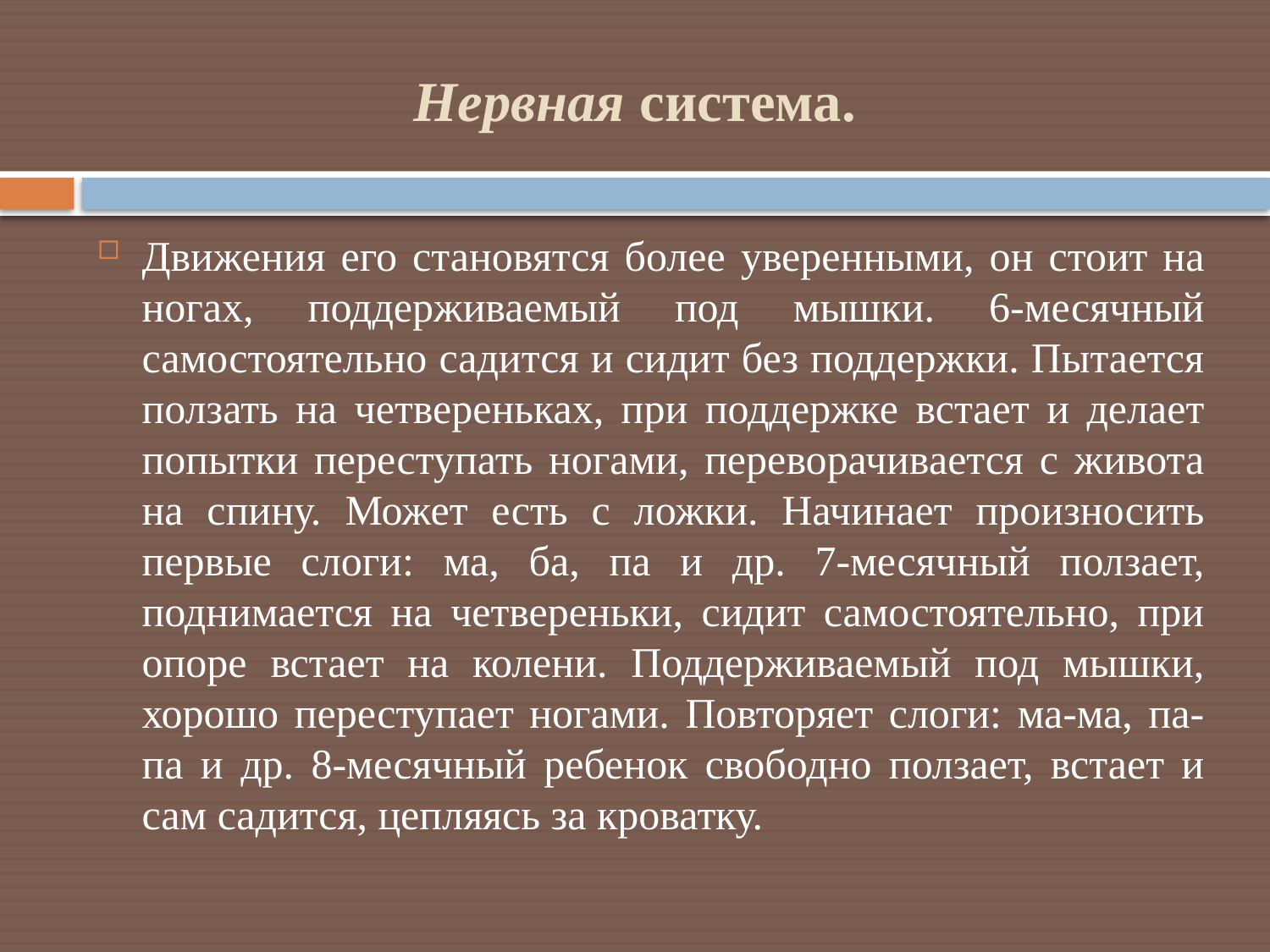

# Нервная система.
Движения его становятся более уверенными, он стоит на ногах, поддерживаемый под мышки. 6-месячный самостоятельно садится и сидит без поддержки. Пытается ползать на четвереньках, при поддержке встает и делает попытки переступать ногами, переворачивается с живота на спину. Может есть с ложки. Начинает произносить первые слоги: ма, ба, па и др. 7-месячный ползает, поднимается на четвереньки, сидит самостоятельно, при опоре встает на колени. Поддерживаемый под мышки, хорошо переступает ногами. Повторяет слоги: ма-ма, па-па и др. 8-месячный ребенок свободно ползает, встает и сам садится, цепляясь за кроватку.